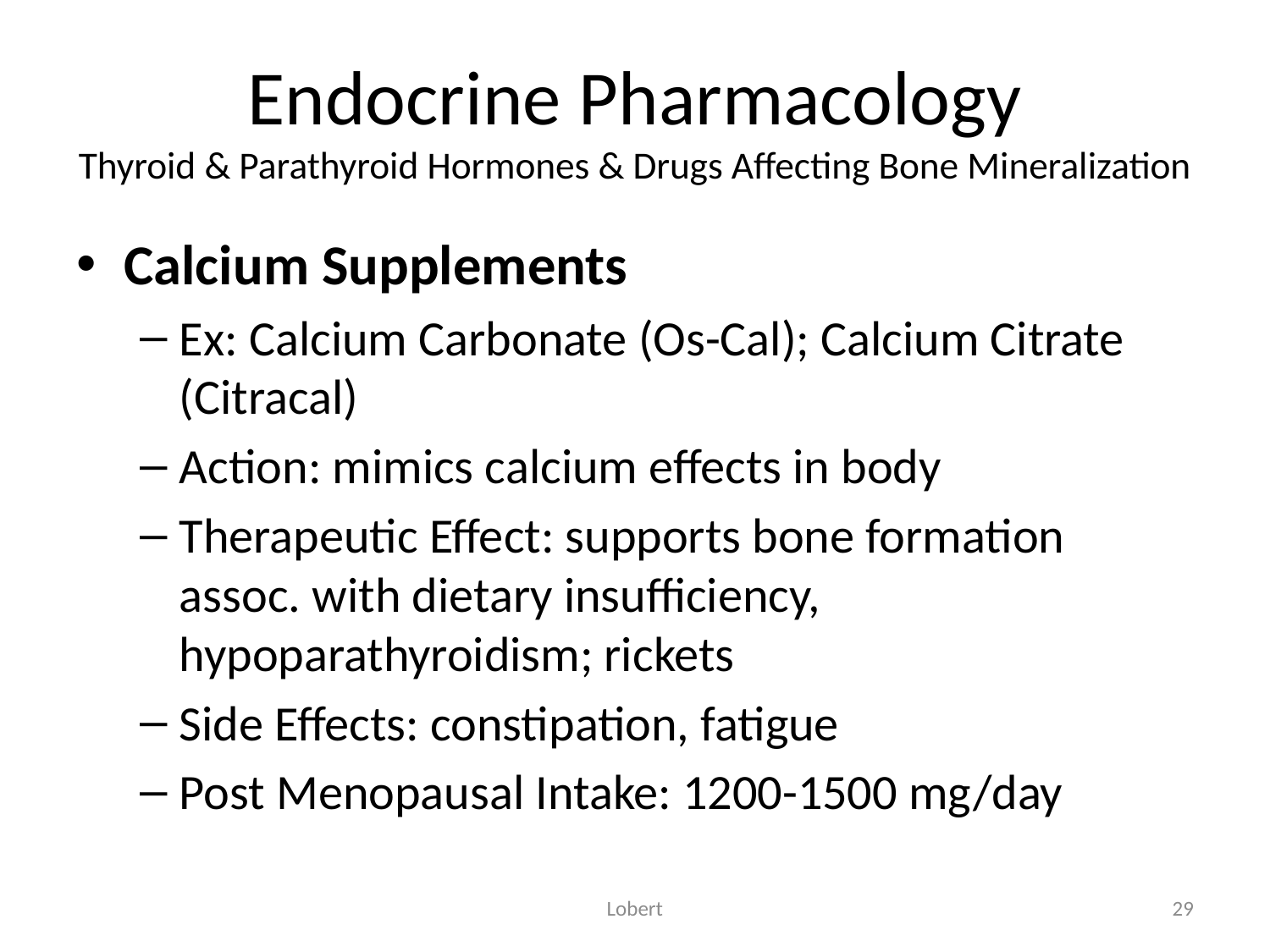

# Endocrine Pharmacology Thyroid & Parathyroid Hormones & Drugs Affecting Bone Mineralization
Calcium Supplements
Ex: Calcium Carbonate (Os-Cal); Calcium Citrate (Citracal)
Action: mimics calcium effects in body
Therapeutic Effect: supports bone formation assoc. with dietary insufficiency, hypoparathyroidism; rickets
Side Effects: constipation, fatigue
Post Menopausal Intake: 1200-1500 mg/day
Lobert
29